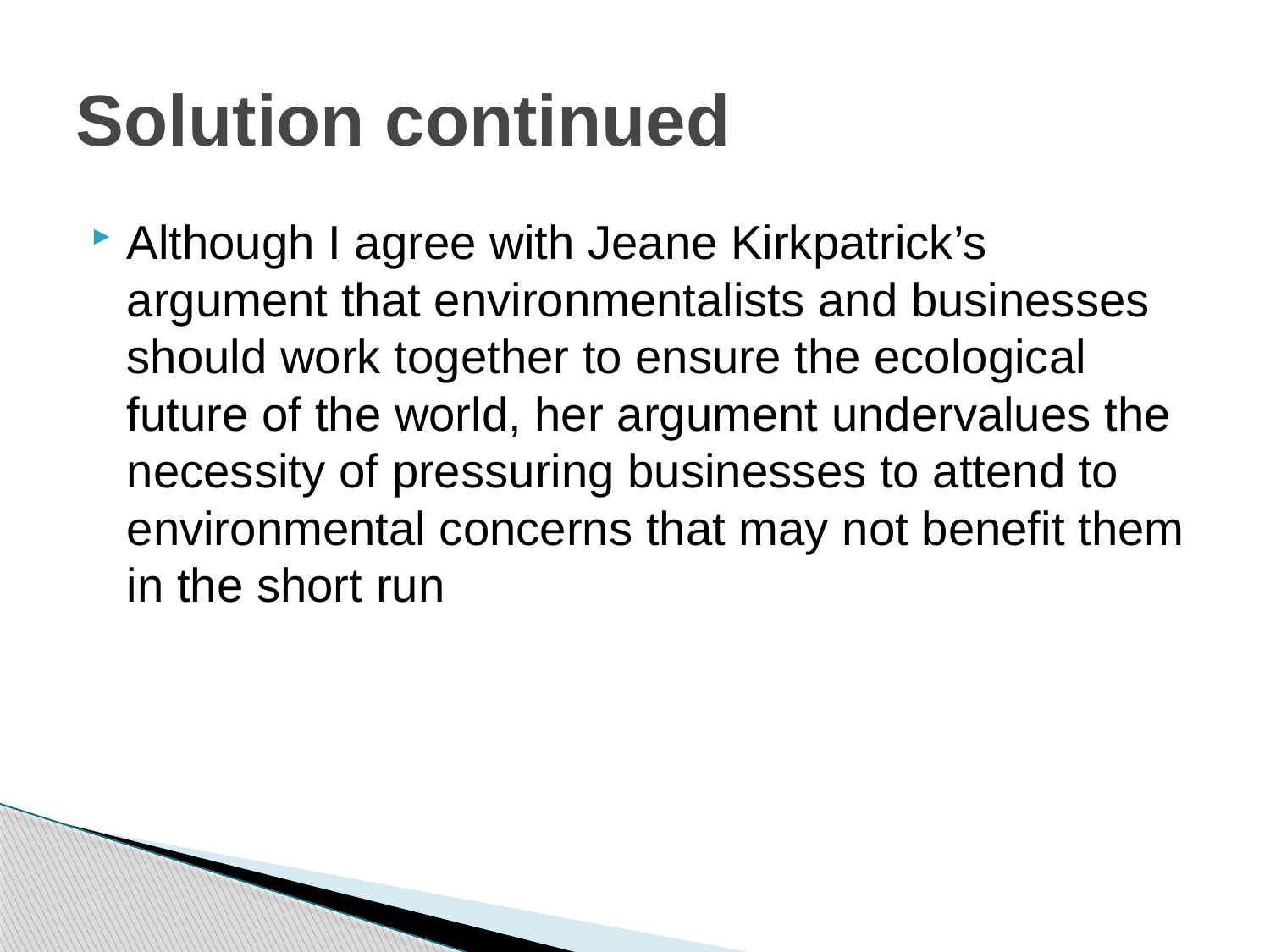

# Solution continued
Although I agree with Jeane Kirkpatrick’s argument that environmentalists and businesses should work together to ensure the ecological future of the world, her argument undervalues the necessity of pressuring businesses to attend to environmental concerns that may not benefit them in the short run